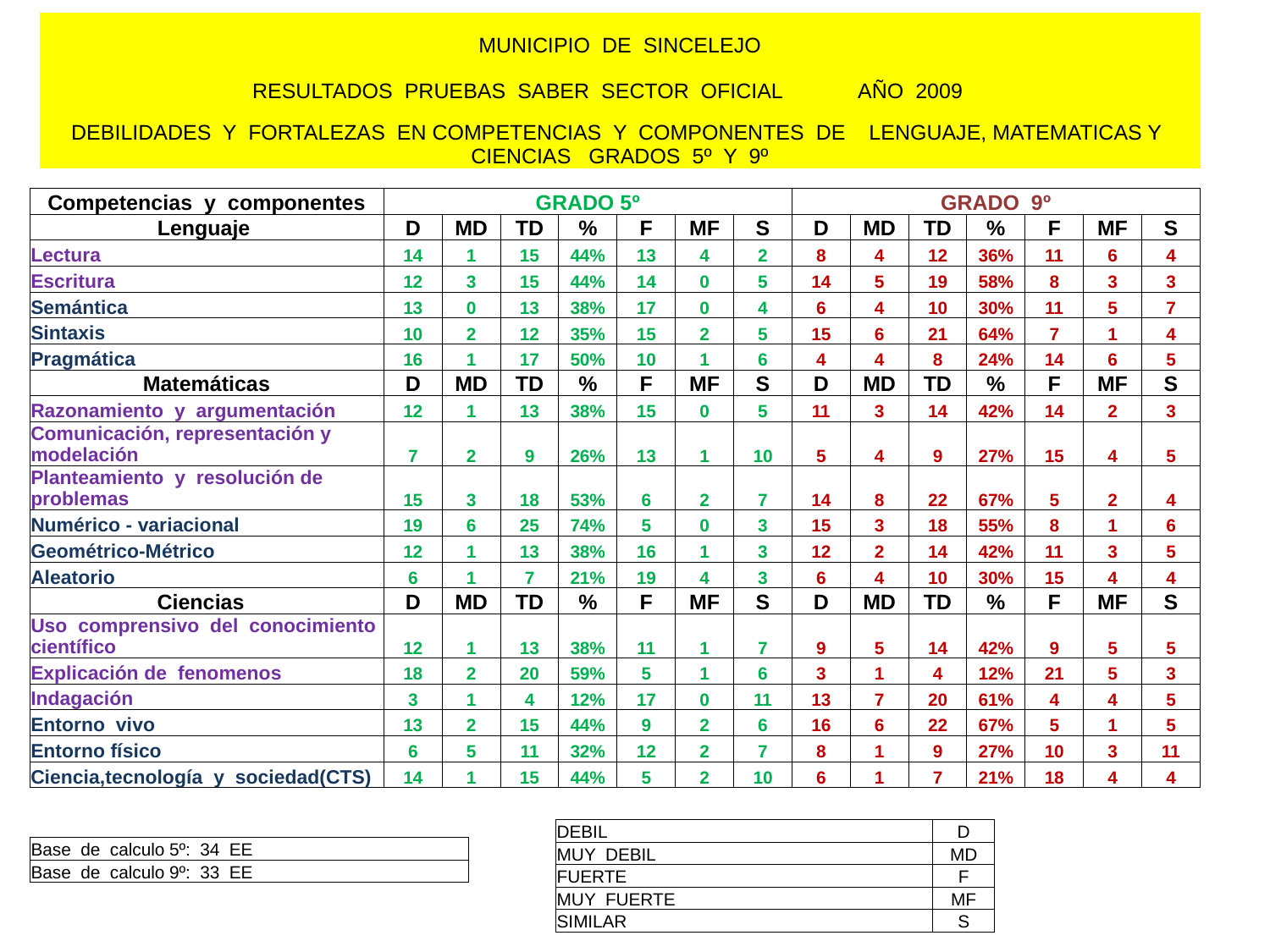

| MUNICIPIO DE SINCELEJO |
| --- |
| RESULTADOS PRUEBAS SABER SECTOR OFICIAL AÑO 2009 |
| DEBILIDADES Y FORTALEZAS EN COMPETENCIAS Y COMPONENTES DE LENGUAJE, MATEMATICAS Y CIENCIAS GRADOS 5º Y 9º |
| Competencias y componentes | GRADO 5º |  |  |  |  |  |  | GRADO 9º |  |  |  |  |  |  |
| --- | --- | --- | --- | --- | --- | --- | --- | --- | --- | --- | --- | --- | --- | --- |
| Lenguaje | D | MD | TD | % | F | MF | S | D | MD | TD | % | F | MF | S |
| Lectura | 14 | 1 | 15 | 44% | 13 | 4 | 2 | 8 | 4 | 12 | 36% | 11 | 6 | 4 |
| Escritura | 12 | 3 | 15 | 44% | 14 | 0 | 5 | 14 | 5 | 19 | 58% | 8 | 3 | 3 |
| Semántica | 13 | 0 | 13 | 38% | 17 | 0 | 4 | 6 | 4 | 10 | 30% | 11 | 5 | 7 |
| Sintaxis | 10 | 2 | 12 | 35% | 15 | 2 | 5 | 15 | 6 | 21 | 64% | 7 | 1 | 4 |
| Pragmática | 16 | 1 | 17 | 50% | 10 | 1 | 6 | 4 | 4 | 8 | 24% | 14 | 6 | 5 |
| Matemáticas | D | MD | TD | % | F | MF | S | D | MD | TD | % | F | MF | S |
| Razonamiento y argumentación | 12 | 1 | 13 | 38% | 15 | 0 | 5 | 11 | 3 | 14 | 42% | 14 | 2 | 3 |
| Comunicación, representación y modelación | 7 | 2 | 9 | 26% | 13 | 1 | 10 | 5 | 4 | 9 | 27% | 15 | 4 | 5 |
| Planteamiento y resolución de problemas | 15 | 3 | 18 | 53% | 6 | 2 | 7 | 14 | 8 | 22 | 67% | 5 | 2 | 4 |
| Numérico - variacional | 19 | 6 | 25 | 74% | 5 | 0 | 3 | 15 | 3 | 18 | 55% | 8 | 1 | 6 |
| Geométrico-Métrico | 12 | 1 | 13 | 38% | 16 | 1 | 3 | 12 | 2 | 14 | 42% | 11 | 3 | 5 |
| Aleatorio | 6 | 1 | 7 | 21% | 19 | 4 | 3 | 6 | 4 | 10 | 30% | 15 | 4 | 4 |
| Ciencias | D | MD | TD | % | F | MF | S | D | MD | TD | % | F | MF | S |
| Uso comprensivo del conocimiento científico | 12 | 1 | 13 | 38% | 11 | 1 | 7 | 9 | 5 | 14 | 42% | 9 | 5 | 5 |
| Explicación de fenomenos | 18 | 2 | 20 | 59% | 5 | 1 | 6 | 3 | 1 | 4 | 12% | 21 | 5 | 3 |
| Indagación | 3 | 1 | 4 | 12% | 17 | 0 | 11 | 13 | 7 | 20 | 61% | 4 | 4 | 5 |
| Entorno vivo | 13 | 2 | 15 | 44% | 9 | 2 | 6 | 16 | 6 | 22 | 67% | 5 | 1 | 5 |
| Entorno físico | 6 | 5 | 11 | 32% | 12 | 2 | 7 | 8 | 1 | 9 | 27% | 10 | 3 | 11 |
| Ciencia,tecnología y sociedad(CTS) | 14 | 1 | 15 | 44% | 5 | 2 | 10 | 6 | 1 | 7 | 21% | 18 | 4 | 4 |
| DEBIL | D |
| --- | --- |
| MUY DEBIL | MD |
| FUERTE | F |
| MUY FUERTE | MF |
| SIMILAR | S |
| Base de calculo 5º: 34 EE |  |
| --- | --- |
| Base de calculo 9º: 33 EE |  |